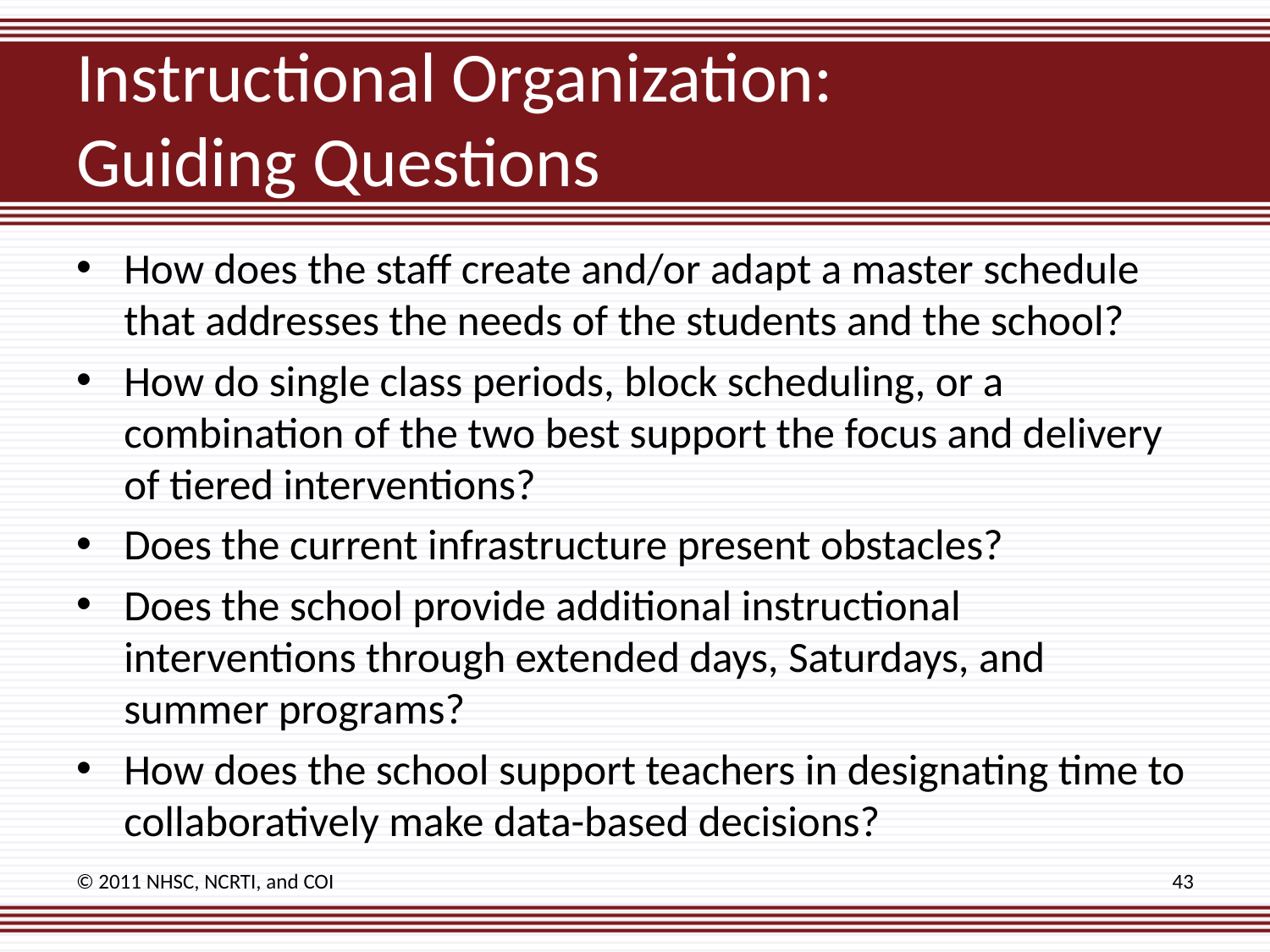

# Instructional Organization: Guiding Questions
How does the staff create and/or adapt a master schedule that addresses the needs of the students and the school?
How do single class periods, block scheduling, or a combination of the two best support the focus and delivery of tiered interventions?
Does the current infrastructure present obstacles?
Does the school provide additional instructional interventions through extended days, Saturdays, and summer programs?
How does the school support teachers in designating time to collaboratively make data-based decisions?
© 2011 NHSC, NCRTI, and COI
43